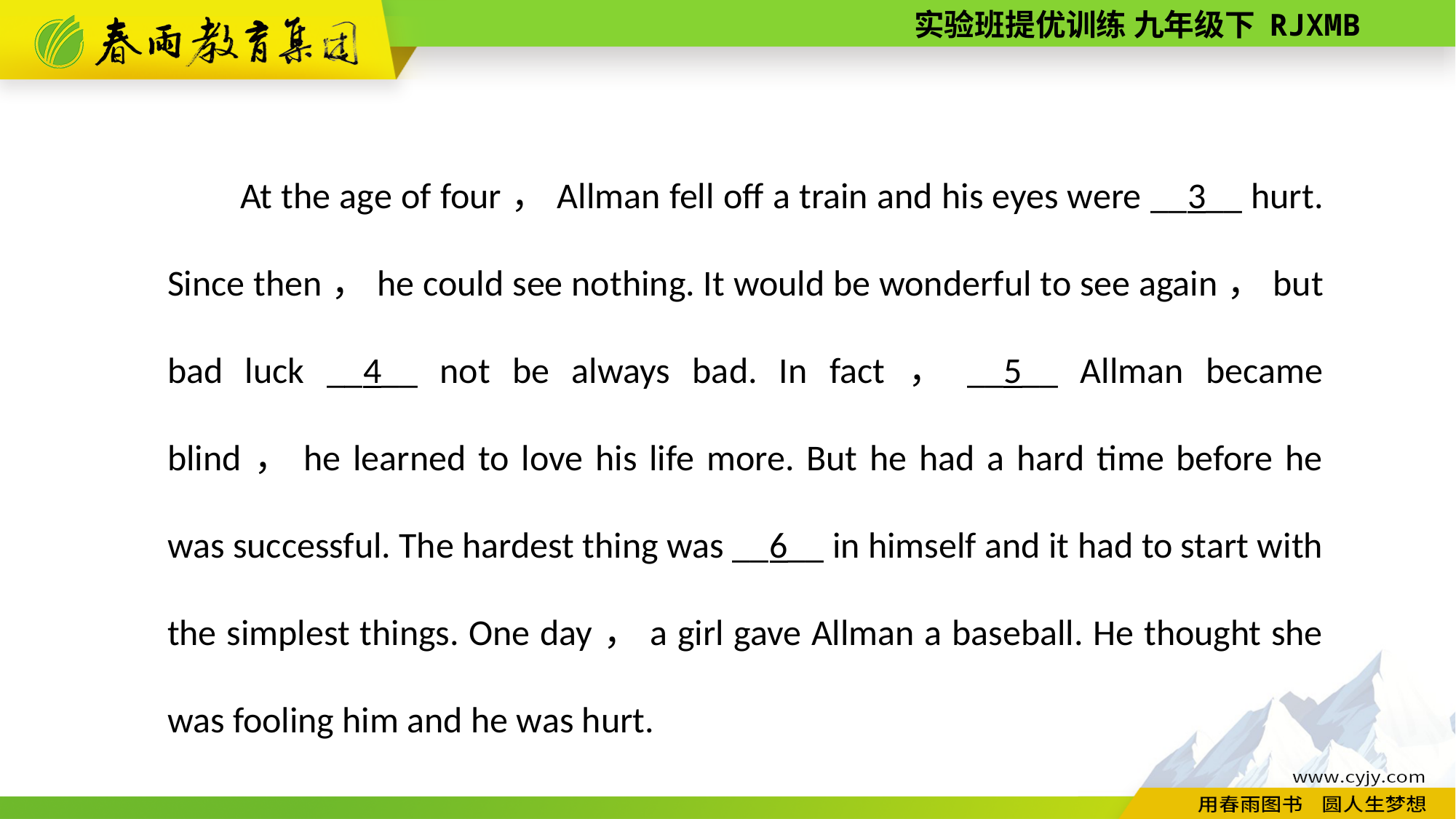

At the age of four，Allman fell off a train and his eyes were __3__ hurt. Since then，he could see nothing. It would be wonderful to see again，but bad luck __4__ not be always bad. In fact，__5__ Allman became blind，he learned to love his life more. But he had a hard time before he was successful. The hardest thing was __6__ in himself and it had to start with the simplest things. One day，a girl gave Allman a baseball. He thought she was fooling him and he was hurt.